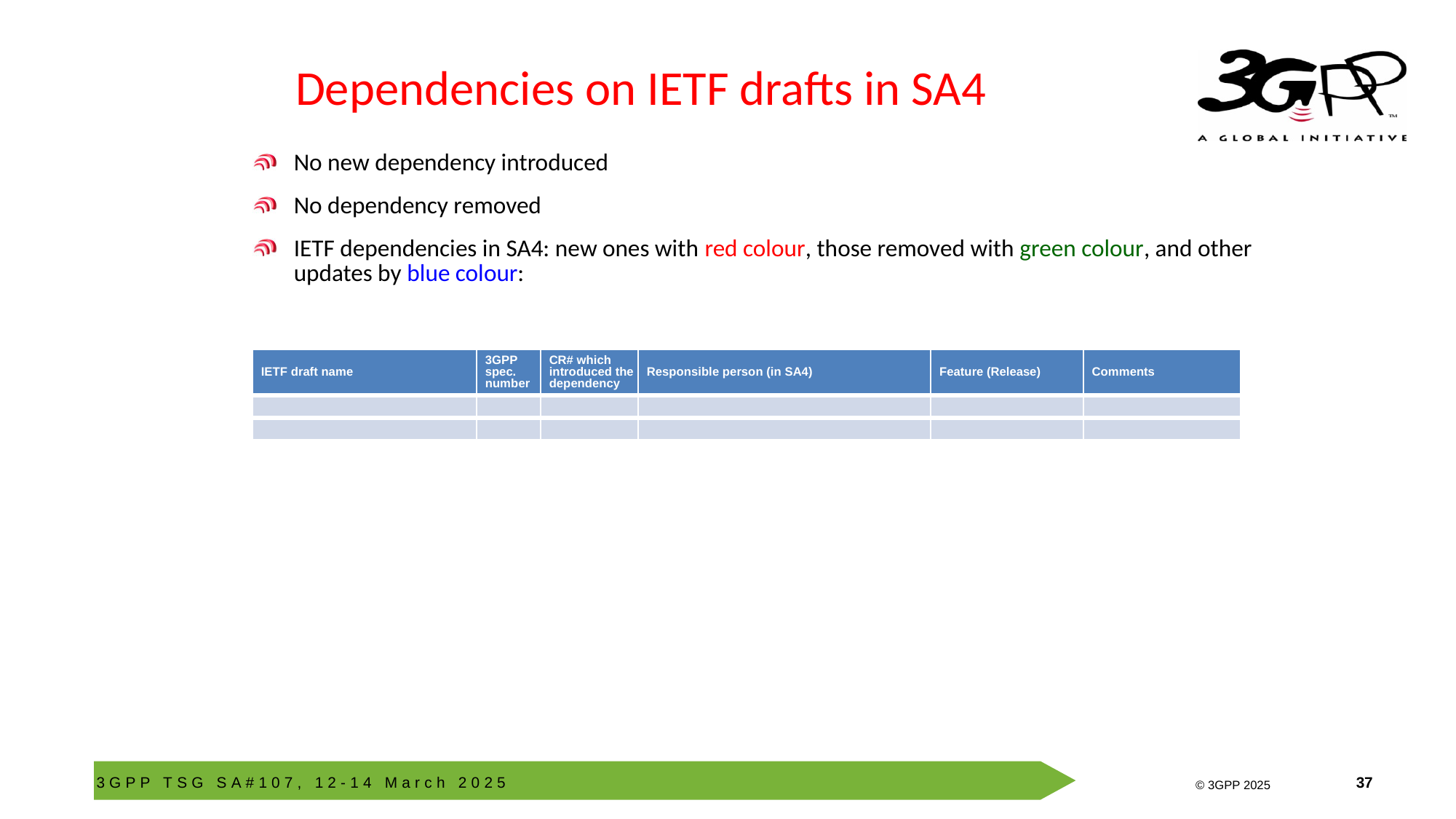

# Dependencies on IETF drafts in SA4
No new dependency introduced
No dependency removed
IETF dependencies in SA4: new ones with red colour, those removed with green colour, and other updates by blue colour:

| IETF draft name | 3GPP spec. number | CR# which introduced the dependency | Responsible person (in SA4) | Feature (Release) | Comments |
| --- | --- | --- | --- | --- | --- |
|  |  |  |  |  |  |
|  |  |  |  |  |  |